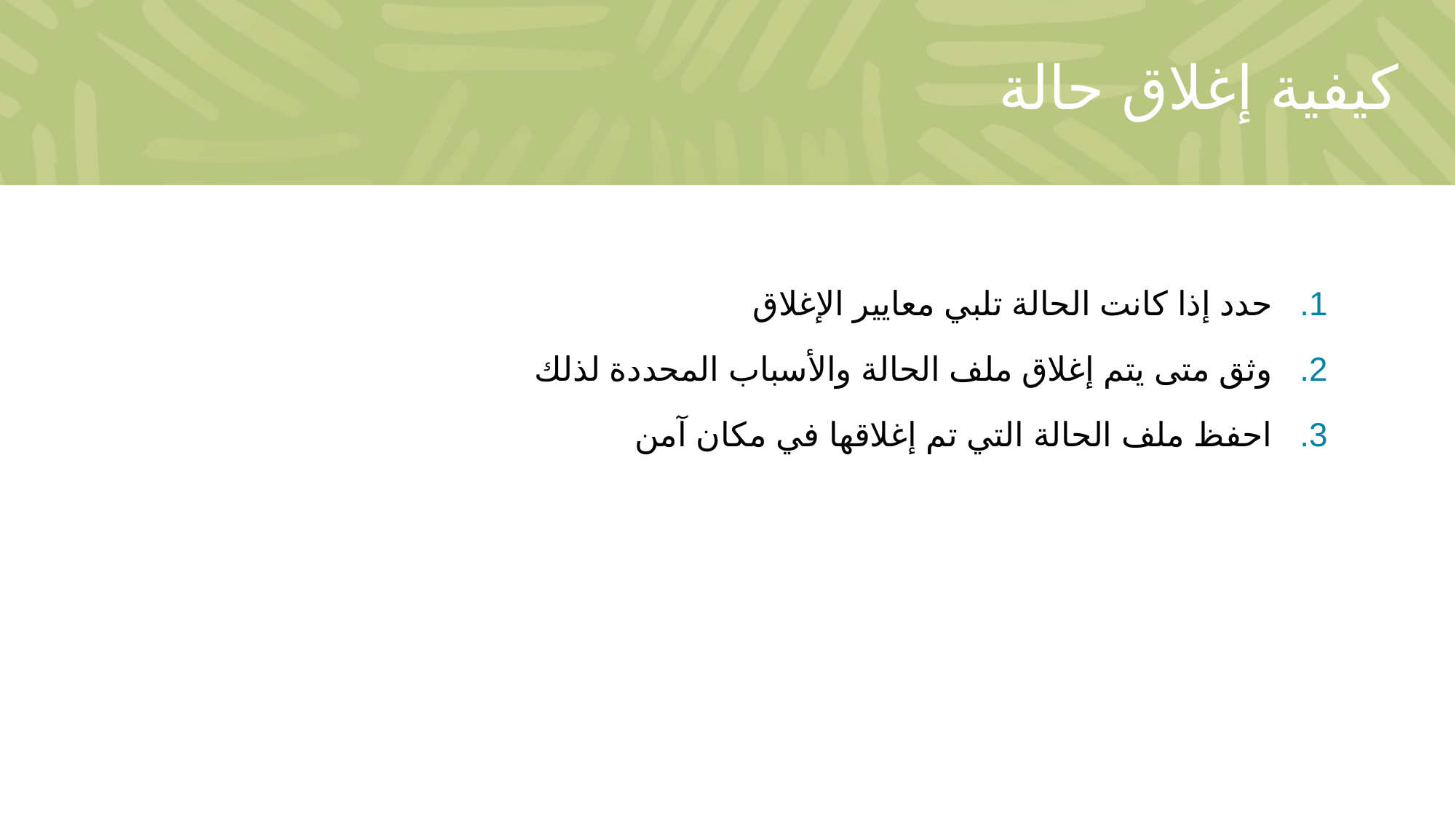

# كيفية إغلاق حالة
حدد إذا كانت الحالة تلبي معايير الإغلاق
وثق متى يتم إغلاق ملف الحالة والأسباب المحددة لذلك
احفظ ملف الحالة التي تم إغلاقها في مكان آمن